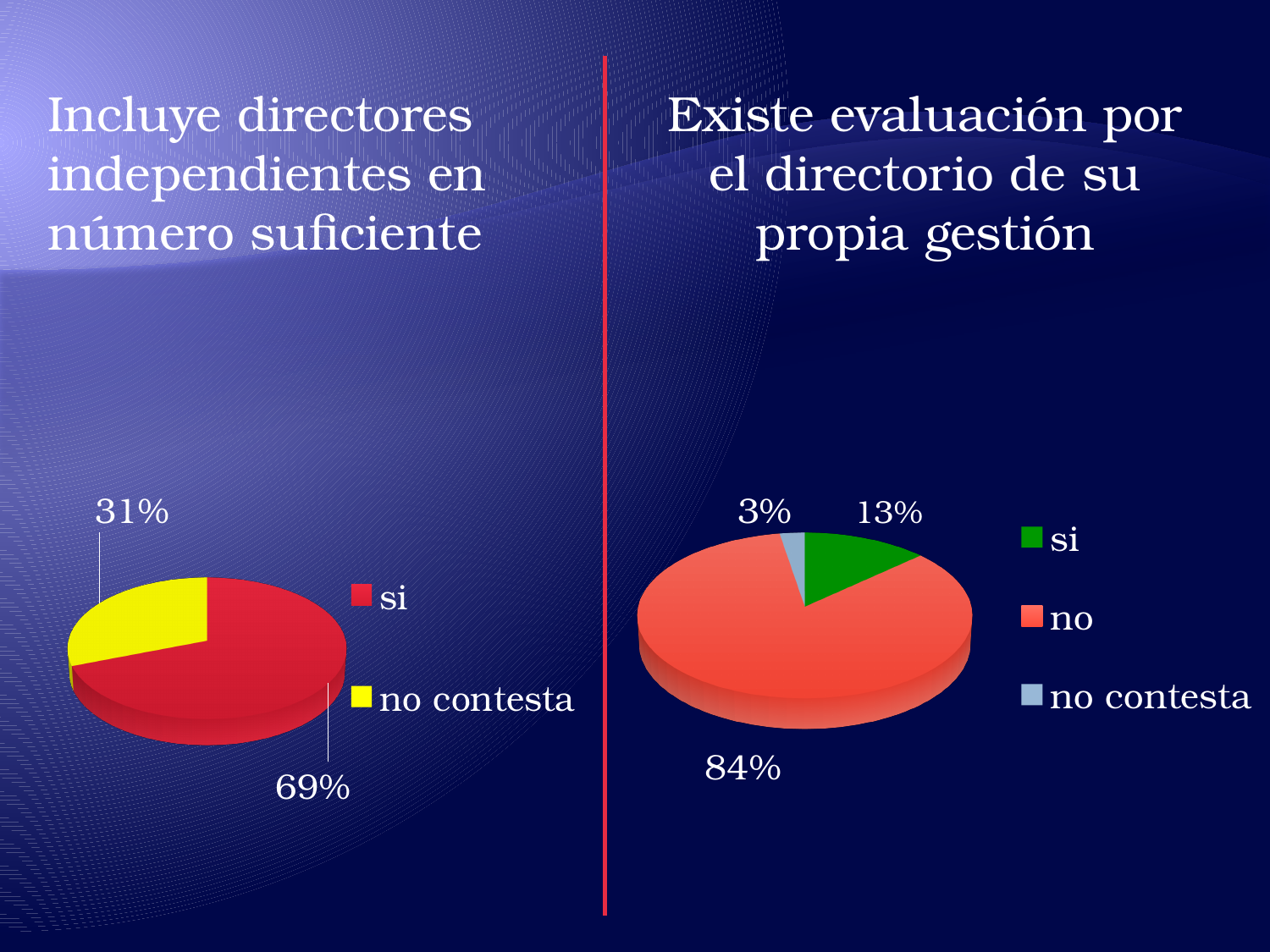

Incluye directores independientes en número suficiente
Existe evaluación por el directorio de su propia gestión

[unsupported chart]

[unsupported chart]